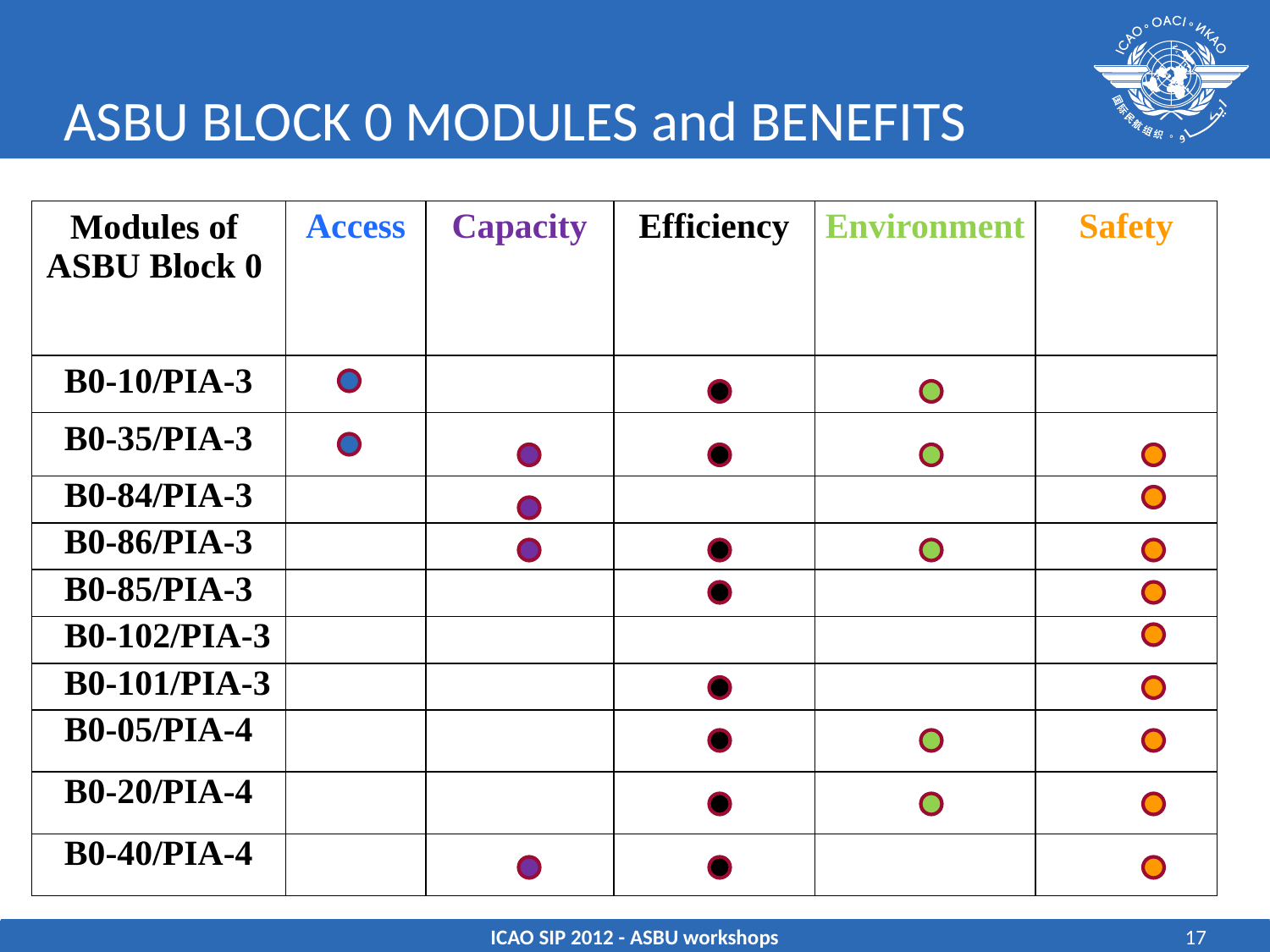

# ASBU BLOCK 0 MODULES and BENEFITS
| Modules of ASBU Block 0 | Access | Capacity | Efficiency | Environment | Safety |
| --- | --- | --- | --- | --- | --- |
| B0-10/PIA-3 |  |  |  |  |  |
| B0-35/PIA-3 |  |  |  |  |  |
| B0-84/PIA-3 |  |  |  |  |  |
| B0-86/PIA-3 |  |  |  |  |  |
| B0-85/PIA-3 |  |  |  |  |  |
| B0-102/PIA-3 |  |  |  |  |  |
| B0-101/PIA-3 |  |  |  |  |  |
| B0-05/PIA-4 |  |  |  |  |  |
| B0-20/PIA-4 |  |  |  |  |  |
| B0-40/PIA-4 |  |  |  |  |  |

ICAO SIP 2012 - ASBU workshops
17